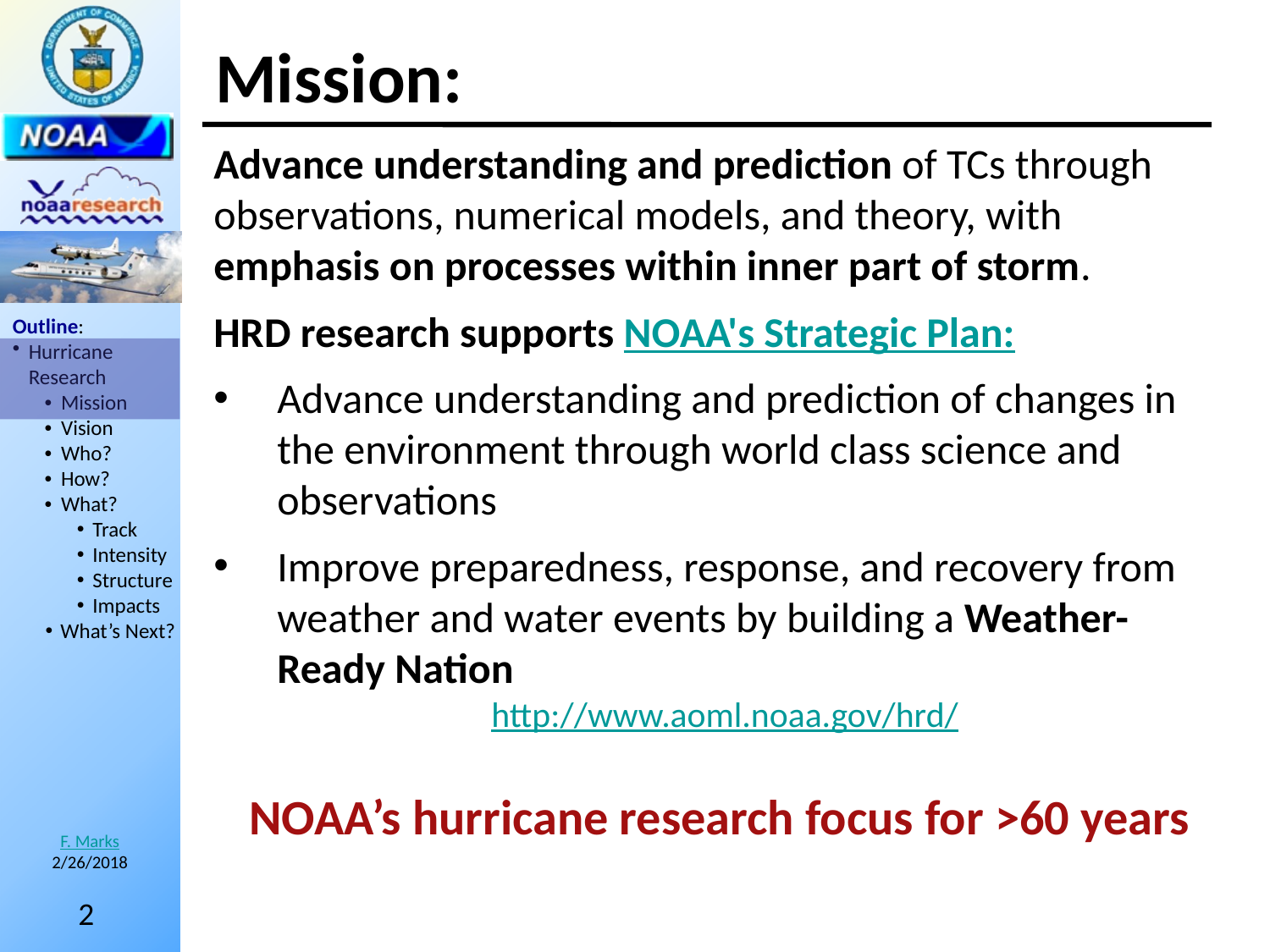

Mission:

Advance understanding and prediction of TCs through observations, numerical models, and theory, with emphasis on processes within inner part of storm.
HRD research supports NOAA's Strategic Plan:
Advance understanding and prediction of changes in the environment through world class science and observations
Improve preparedness, response, and recovery from weather and water events by building a Weather-Ready Nation
http://www.aoml.noaa.gov/hrd/

NOAA’s hurricane research focus for >60 years